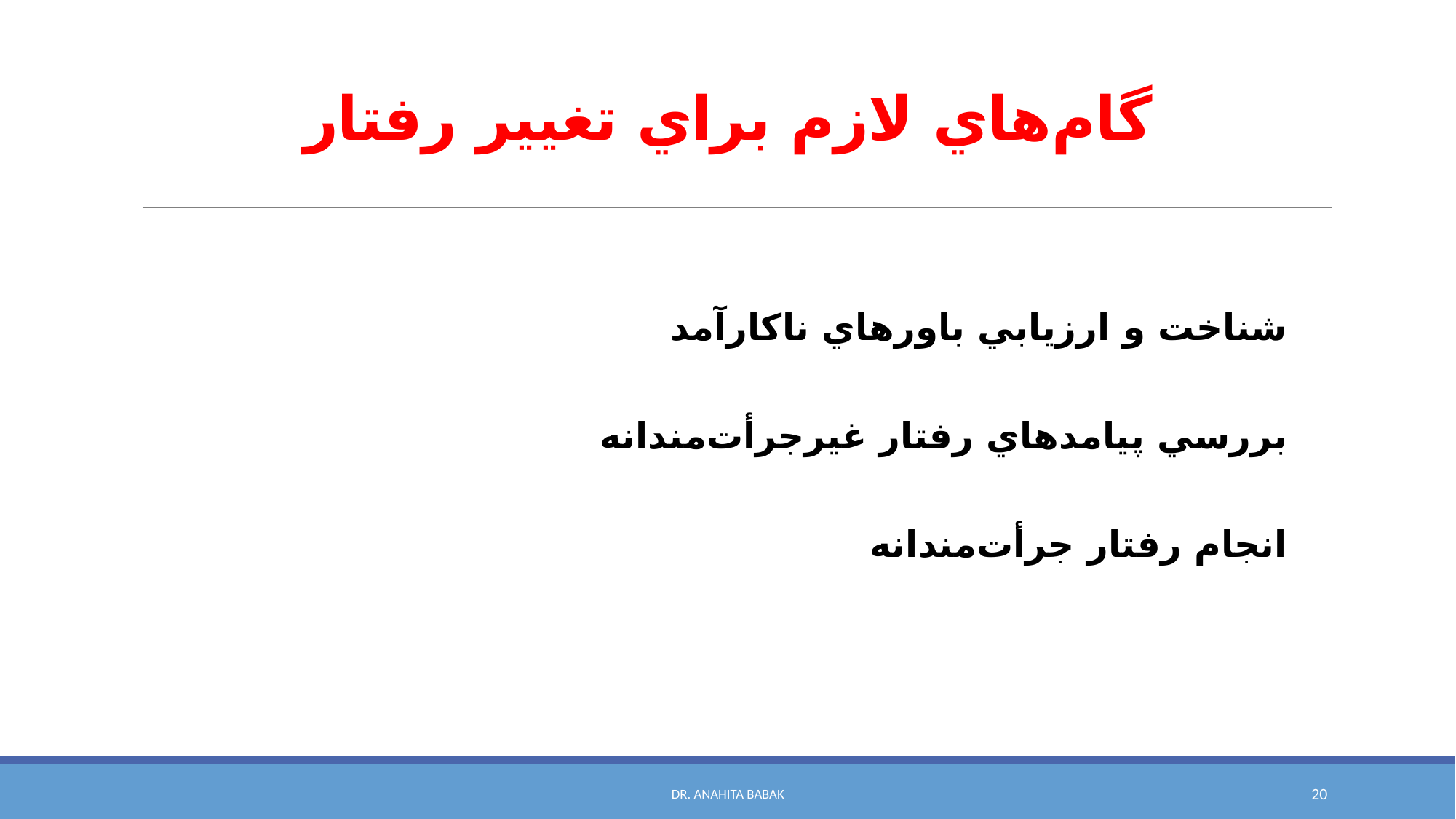

# گام‌هاي لازم براي تغيير رفتار
شناخت و ارزيابي باورهاي ناكارآمد
بررسي پيامدهاي رفتار غيرجرأت‌مندانه
انجام رفتار جرأت‌مندانه
Dr. Anahita Babak
20